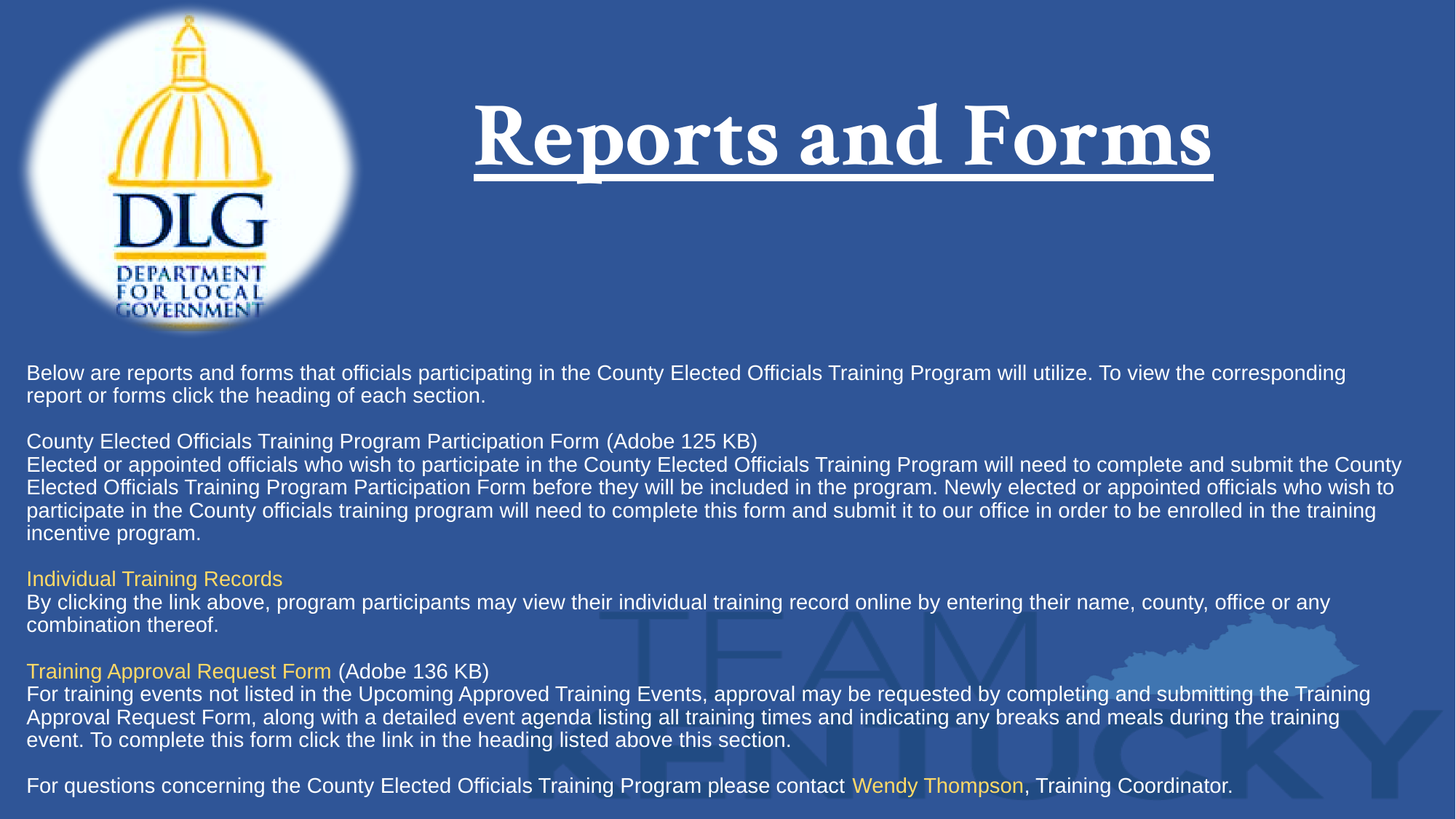

# Reports and Forms

Below are reports and forms that officials participating in the County Elected Officials Training Program will utilize. To view the corresponding report or forms click the heading of each section.
County Elected Officials Training Program Participation Form (Adobe 125 KB)
Elected or appointed officials who wish to participate in the County Elected Officials Training Program will need to complete and submit the County Elected Officials Training Program Participation Form before they will be included in the program. Newly elected or appointed officials who wish to participate in the County officials training program will need to complete this form and submit it to our office in order to be enrolled in the training incentive program.
Individual Training Records 
By clicking the link above, program participants may view their individual training record online by entering their name, county, office or any combination thereof.
Training Approval Request Form (Adobe 136 KB)
For training events not listed in the Upcoming Approved Training Events, approval may be requested by completing and submitting the Training Approval Request Form, along with a detailed event agenda listing all training times and indicating any breaks and meals during the training event. To complete this form click the link in the heading listed above this section.
For questions concerning the County Elected Officials Training Program please contact Wendy Thompson, Training Coordinator.